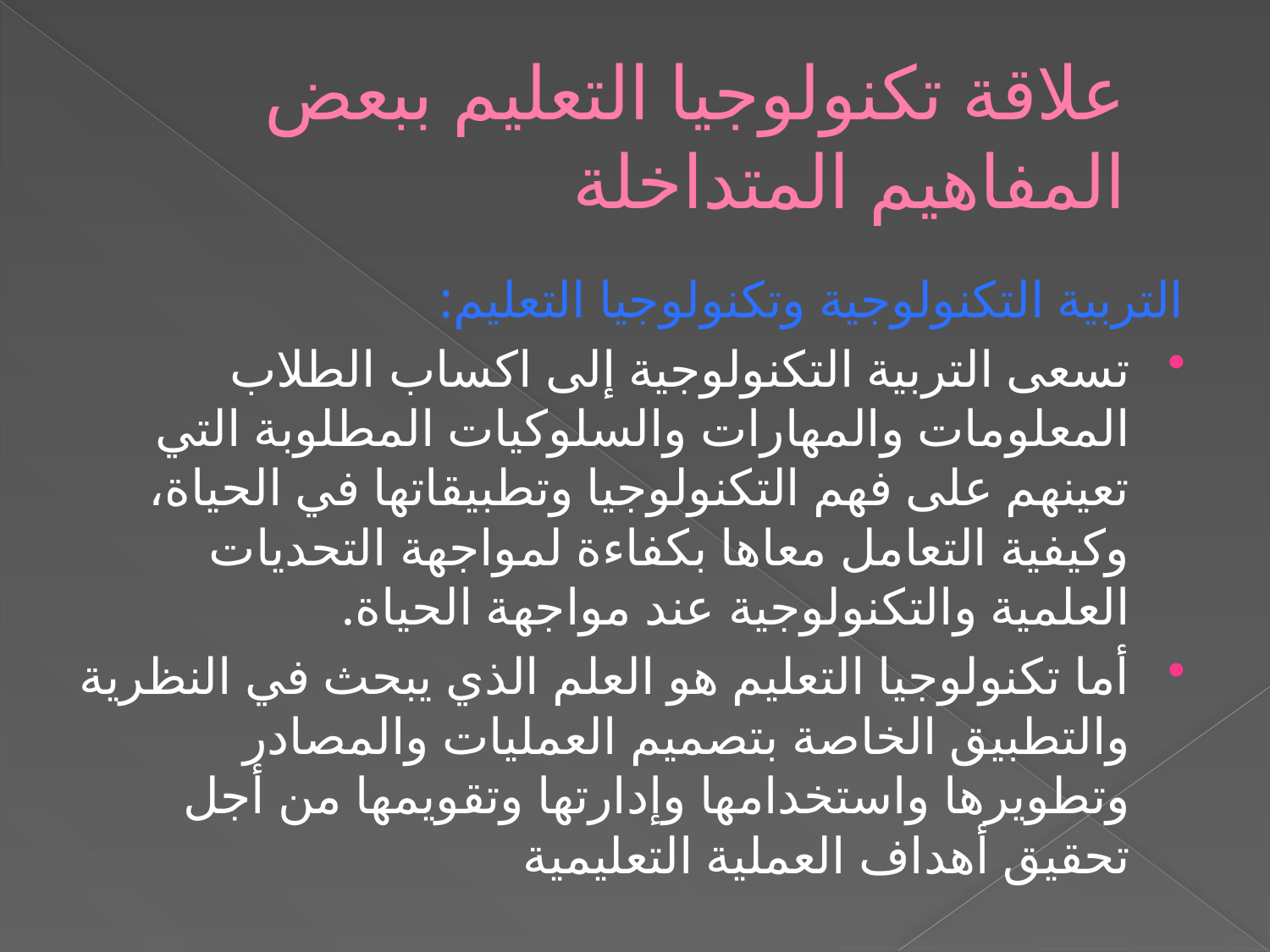

# علاقة تكنولوجيا التعليم ببعض المفاهيم المتداخلة
التربية التكنولوجية وتكنولوجيا التعليم:
تسعى التربية التكنولوجية إلى اكساب الطلاب المعلومات والمهارات والسلوكيات المطلوبة التي تعينهم على فهم التكنولوجيا وتطبيقاتها في الحياة، وكيفية التعامل معاها بكفاءة لمواجهة التحديات العلمية والتكنولوجية عند مواجهة الحياة.
أما تكنولوجيا التعليم هو العلم الذي يبحث في النظرية والتطبيق الخاصة بتصميم العمليات والمصادر وتطويرها واستخدامها وإدارتها وتقويمها من أجل تحقيق أهداف العملية التعليمية